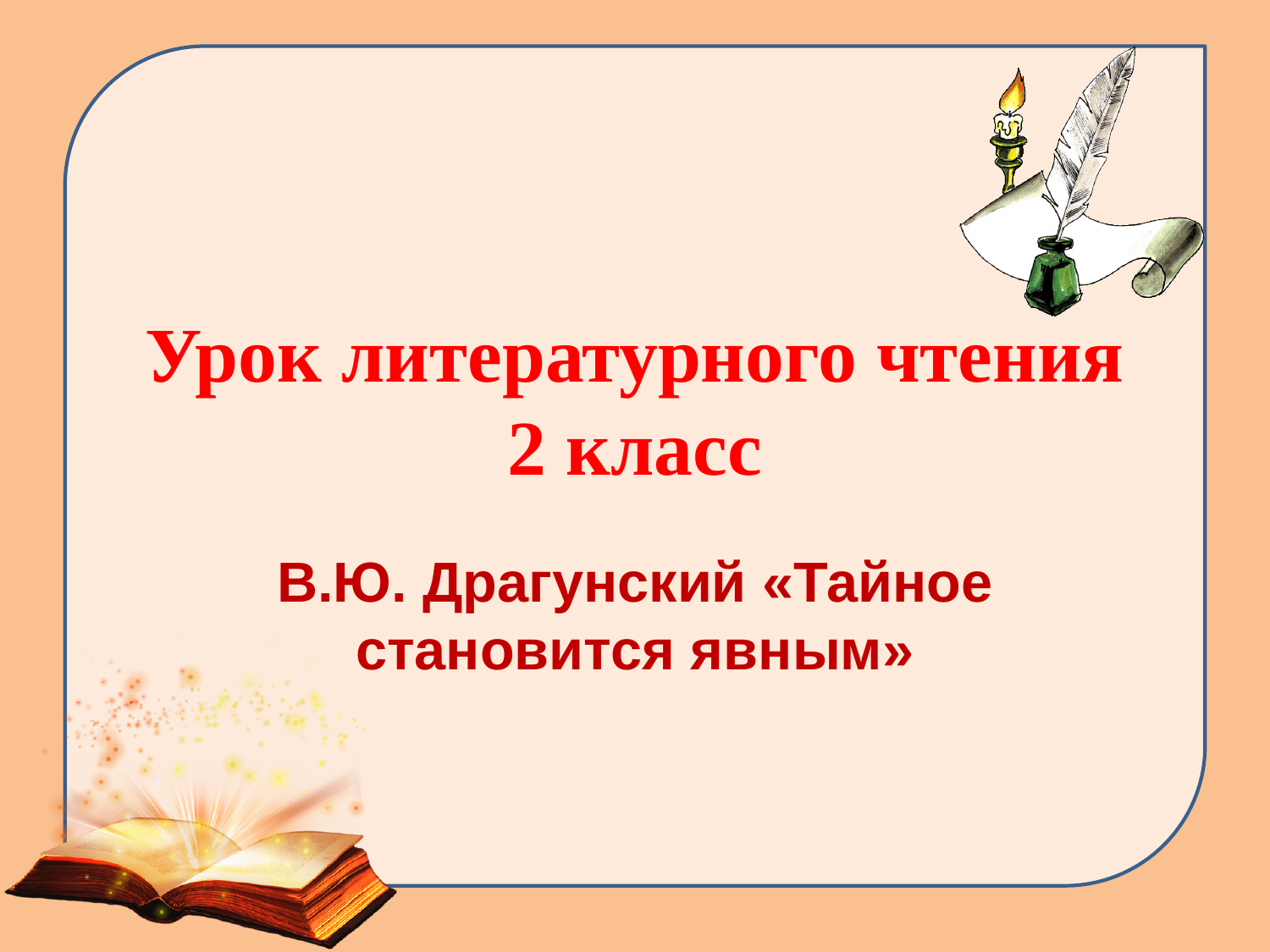

# Урок литературного чтения 2 класс
В.Ю. Драгунский «Тайное становится явным»